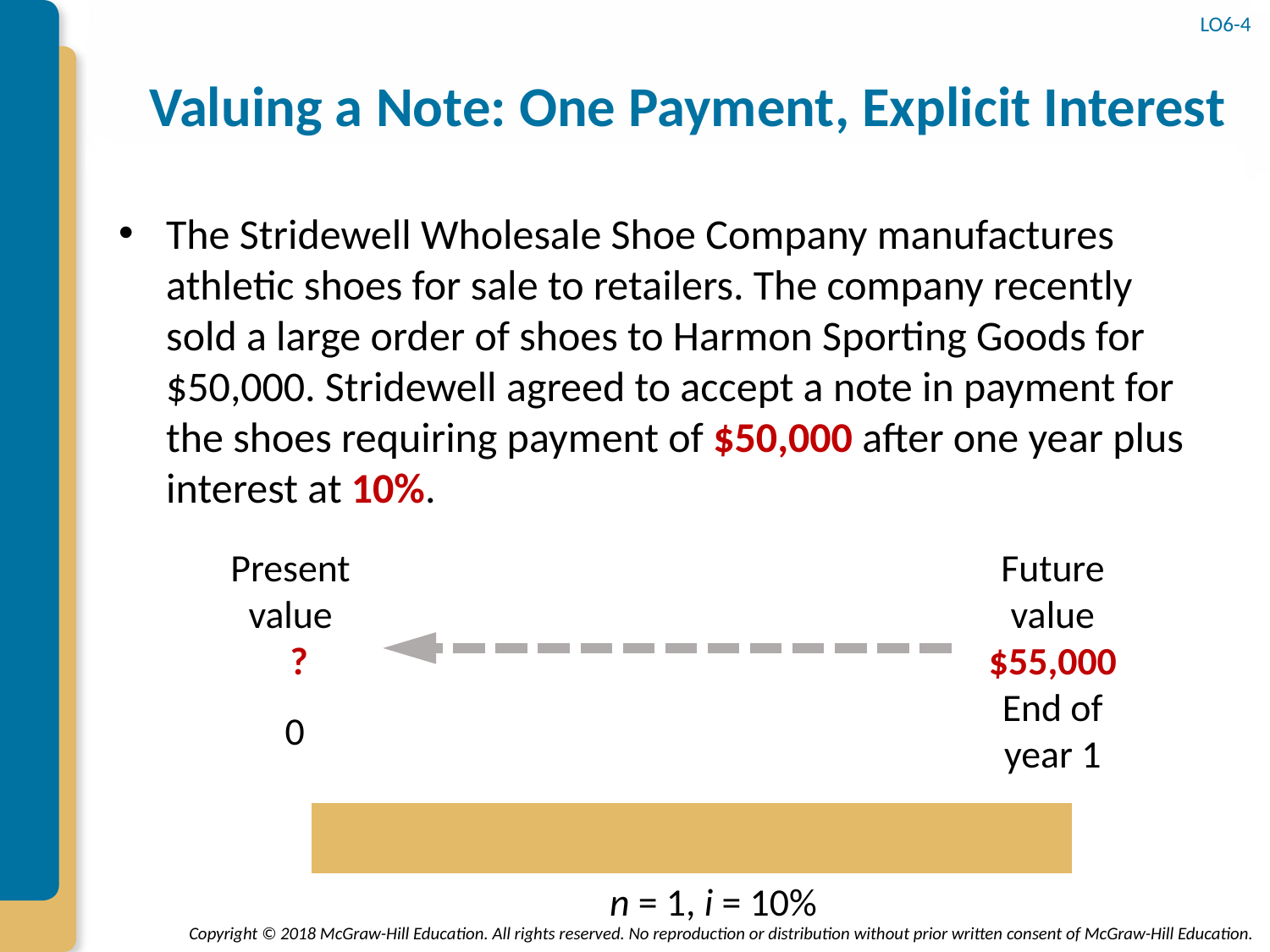

LO6-4
# Valuing a Note: One Payment, Explicit Interest
The Stridewell Wholesale Shoe Company manufactures athletic shoes for sale to retailers. The company recently sold a large order of shoes to Harmon Sporting Goods for $50,000. Stridewell agreed to accept a note in payment for the shoes requiring payment of $50,000 after one year plus interest at 10%.

Present  value
 ?
Future value $55,000 End of year 1
0
|  |
| --- |
n = 1, i = 10%